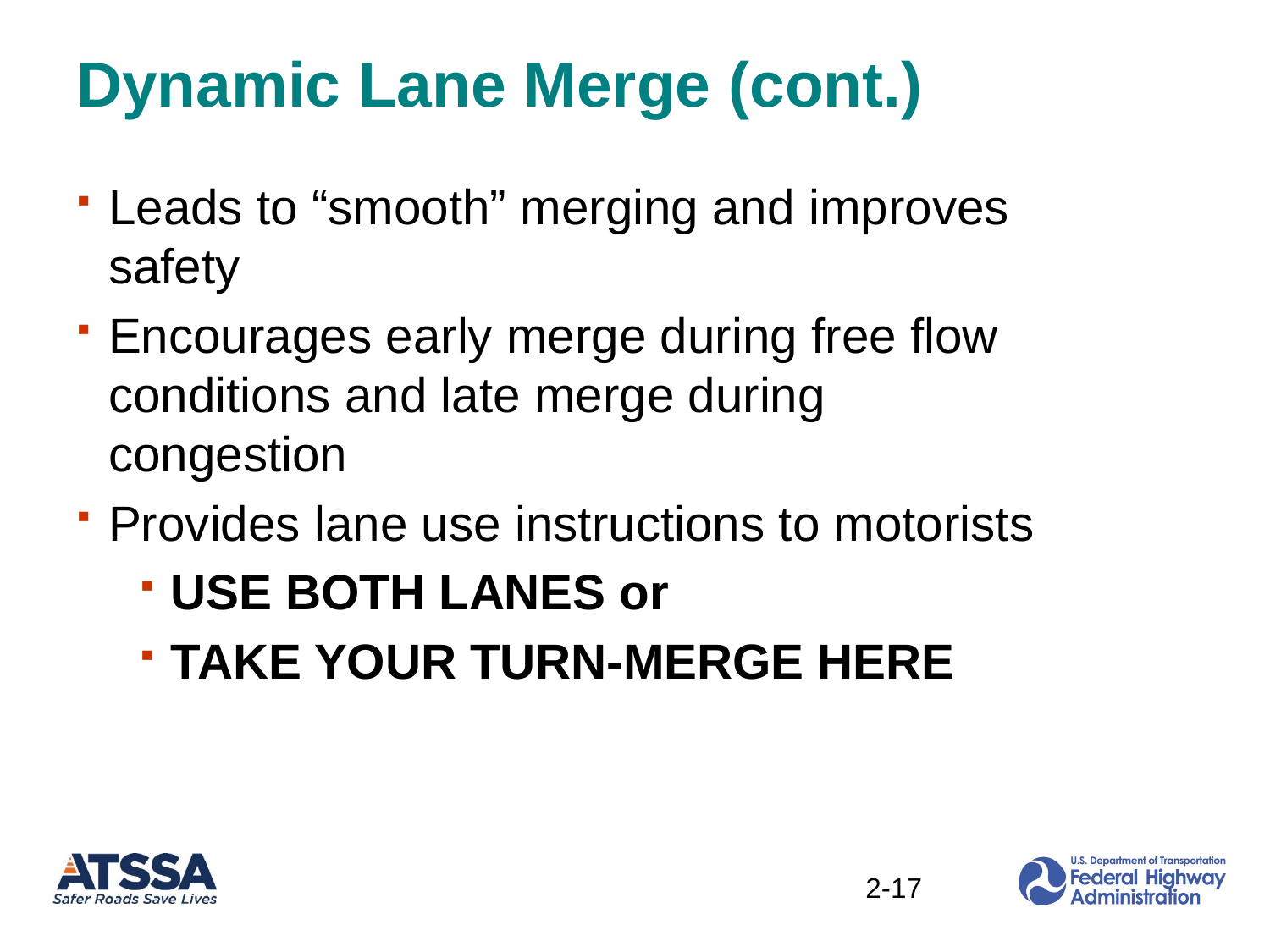

# Dynamic Lane Merge (cont.)
Leads to “smooth” merging and improves safety
Encourages early merge during free flow conditions and late merge during congestion
Provides lane use instructions to motorists
USE BOTH LANES or
TAKE YOUR TURN-MERGE HERE